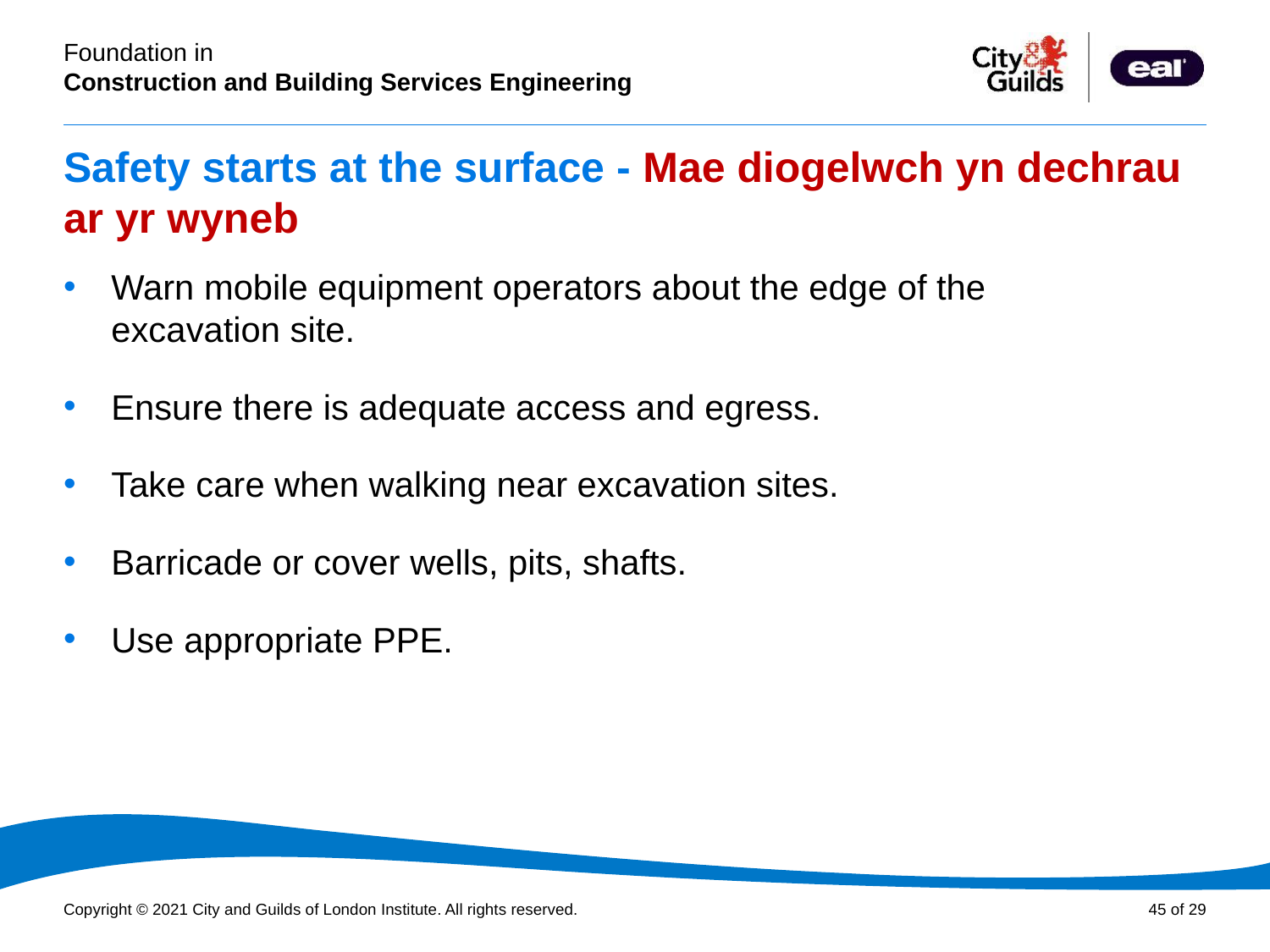

# Safety starts at the surface - Mae diogelwch yn dechrau ar yr wyneb
Warn mobile equipment operators about the edge of the excavation site.
Ensure there is adequate access and egress.
Take care when walking near excavation sites.
Barricade or cover wells, pits, shafts.
Use appropriate PPE.